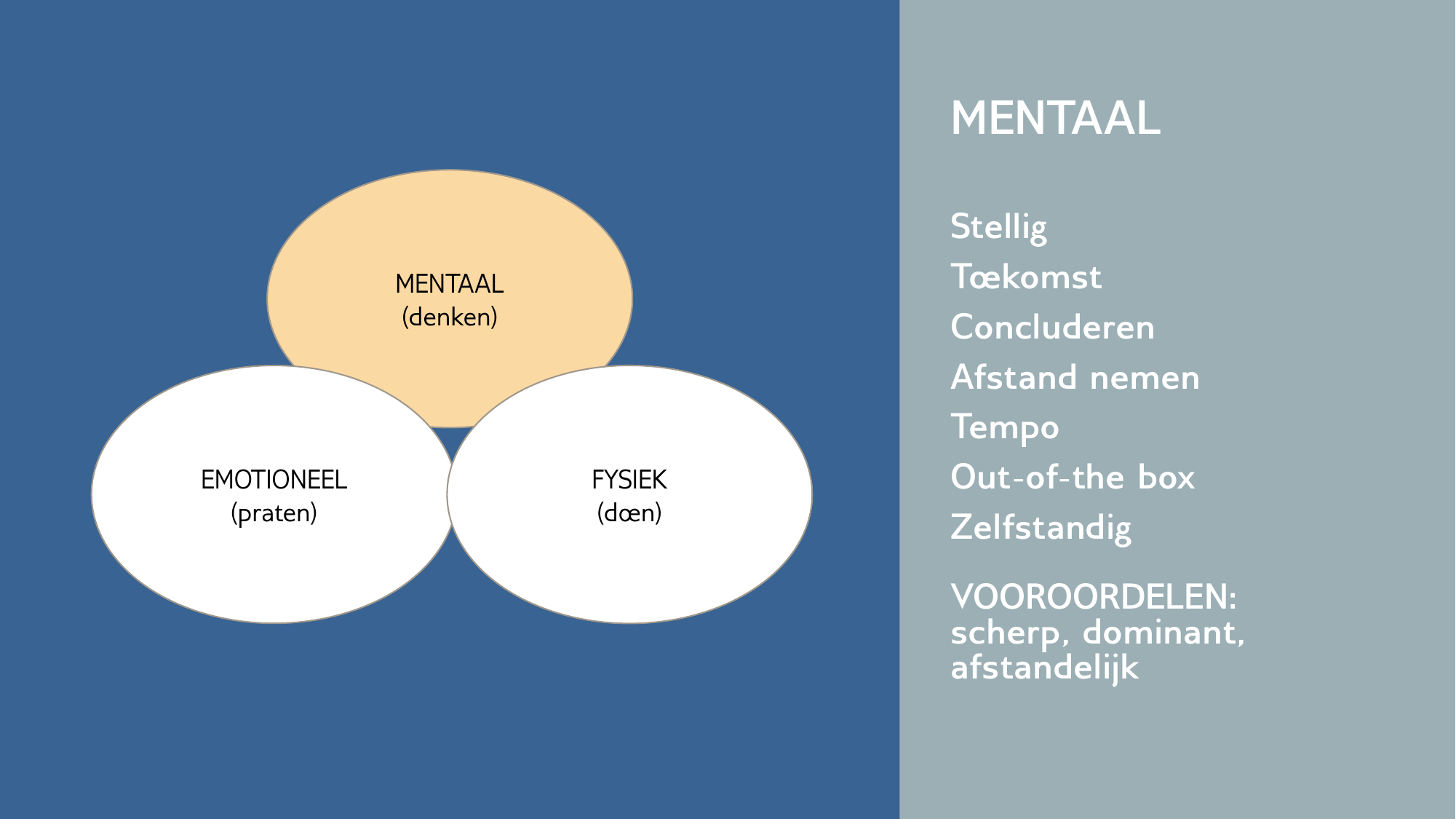

MENTAAL
MENTAAL
(denken)
Stellig
Toekomst
Concluderen
Afstand nemen
Tempo
Out-of-the box
Zelfstandig
VOOROORDELEN:
scherp, dominant, afstandelijk

EMOTIONEEL
(praten)
FYSIEK
(doen)